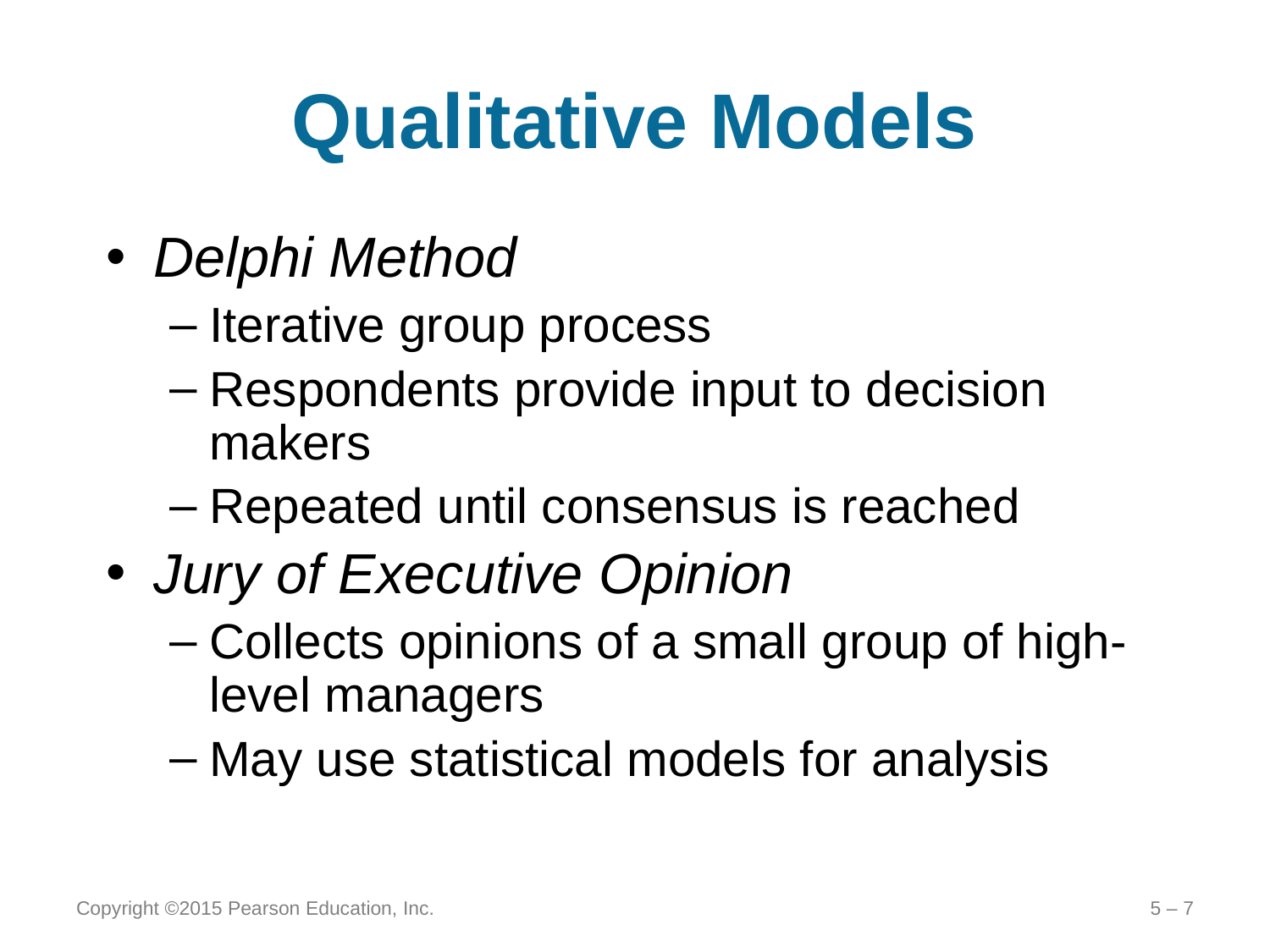

# Qualitative Models
Delphi Method
Iterative group process
Respondents provide input to decision makers
Repeated until consensus is reached
Jury of Executive Opinion
Collects opinions of a small group of high-level managers
May use statistical models for analysis

Copyright ©2015 Pearson Education, Inc.
5 – 7